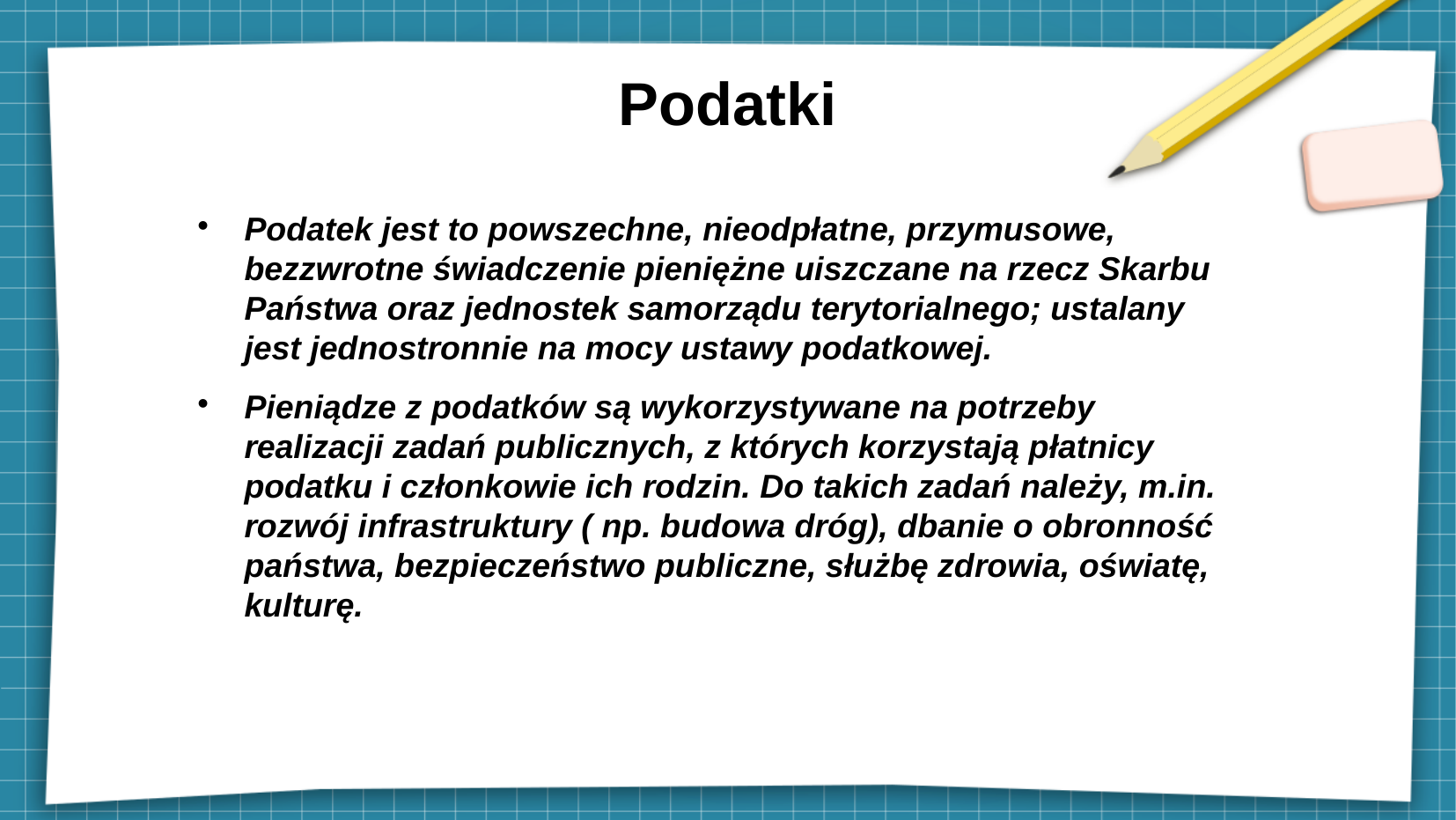

# Podatki
Podatek jest to powszechne, nieodpłatne, przymusowe, bezzwrotne świadczenie pieniężne uiszczane na rzecz Skarbu Państwa oraz jednostek samorządu terytorialnego; ustalany jest jednostronnie na mocy ustawy podatkowej.
Pieniądze z podatków są wykorzystywane na potrzeby realizacji zadań publicznych, z których korzystają płatnicy podatku i członkowie ich rodzin. Do takich zadań należy, m.in. rozwój infrastruktury ( np. budowa dróg), dbanie o obronność państwa, bezpieczeństwo publiczne, służbę zdrowia, oświatę, kulturę.